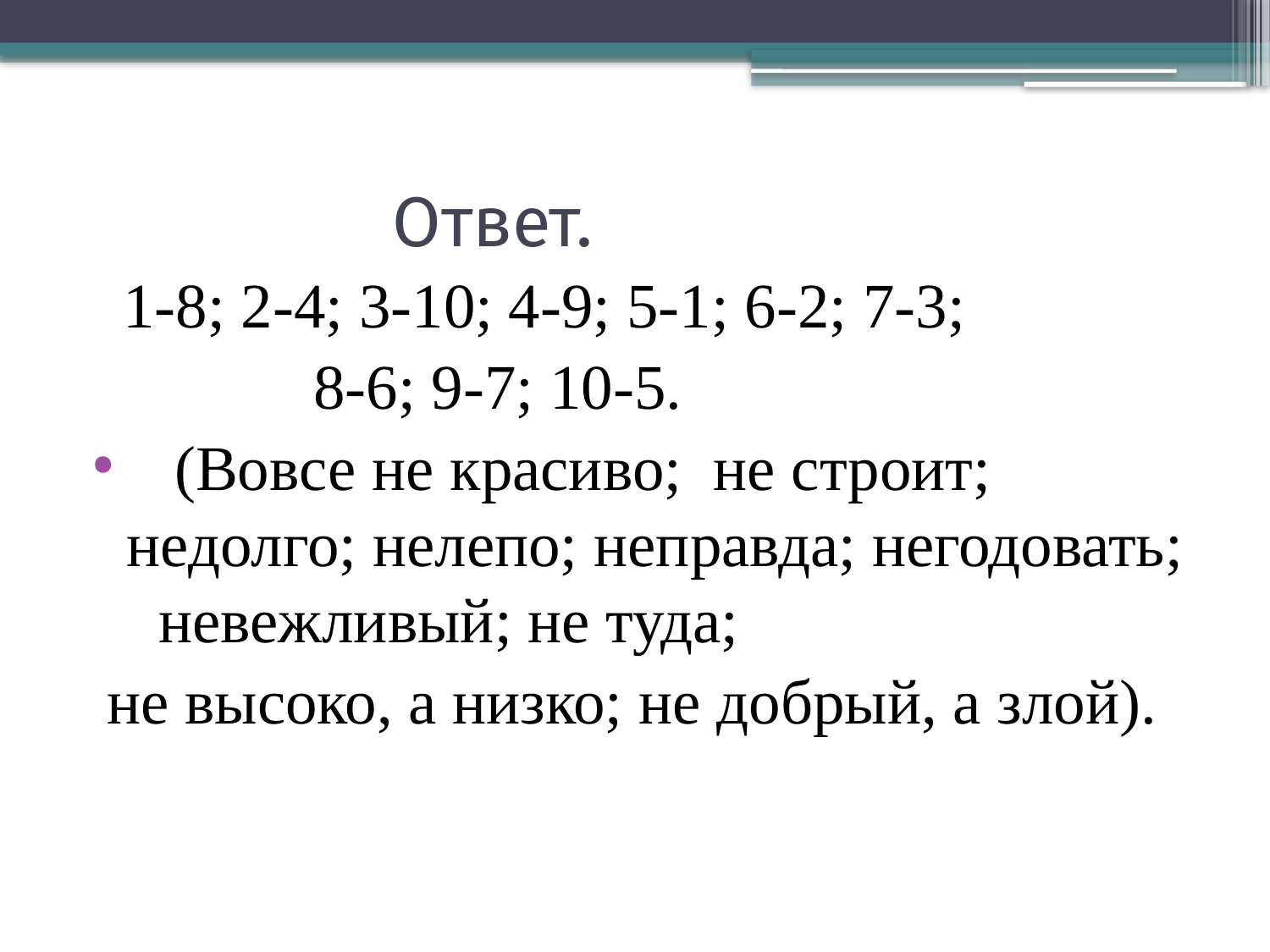

# Ответ.
  1-8; 2-4; 3-10; 4-9; 5-1; 6-2; 7-3;
              8-6; 9-7; 10-5.
   (Вовсе не красиво;  не строит; недолго; нелепо; неправда; негодовать;   невежливый; не туда;
 не высоко, а низко; не добрый, а злой).